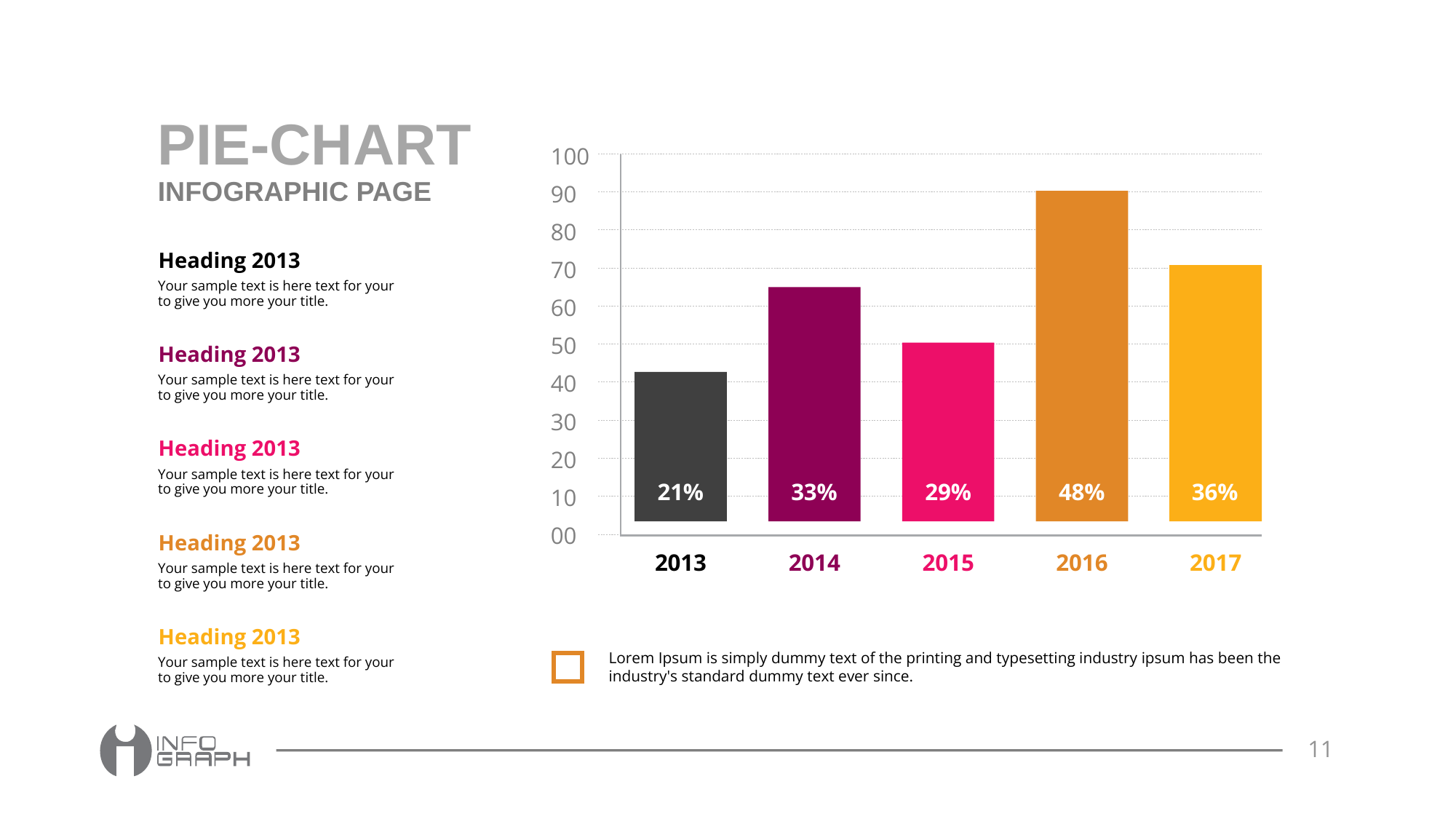

100
90
80
70
60
50
40
30
20
10
00
PIE-CHART
INFOGRAPHIC PAGE

Heading 2013
Your sample text is here text for your
to give you more your title.
Heading 2013
Your sample text is here text for your
to give you more your title.
Heading 2013
Your sample text is here text for your
to give you more your title.
21%
33%
29%
48%
36%
Heading 2013
Your sample text is here text for your
to give you more your title.
2013
2014
2015
2016
2017
Heading 2013
Your sample text is here text for your
to give you more your title.
Lorem Ipsum is simply dummy text of the printing and typesetting industry ipsum has been the industry's standard dummy text ever since.

11